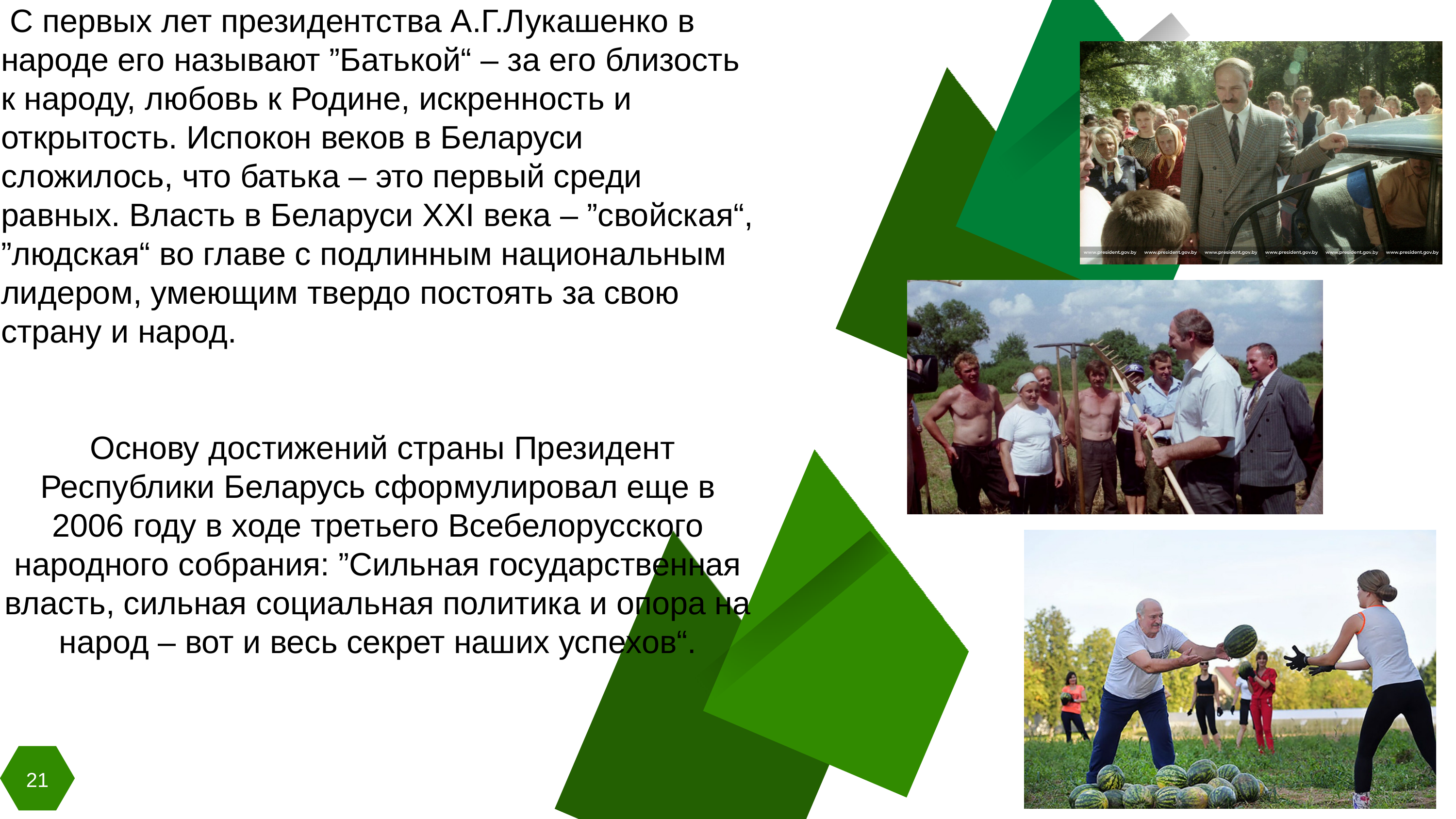

С первых лет президентства А.Г.Лукашенко в народе его называют ”Батькой“ – за его близость к народу, любовь к Родине, искренность и открытость. Испокон веков в Беларуси сложилось, что батька – это первый среди равных. Власть в Беларуси XXI века – ”свойская“, ”людская“ во главе с подлинным национальным лидером, умеющим твердо постоять за свою страну и народ.

 Основу достижений страны Президент Республики Беларусь сформулировал еще в 2006 году в ходе третьего Всебелорусского народного собрания: ”Сильная государственная власть, сильная социальная политика и опора на народ – вот и весь секрет наших успехов“.

21